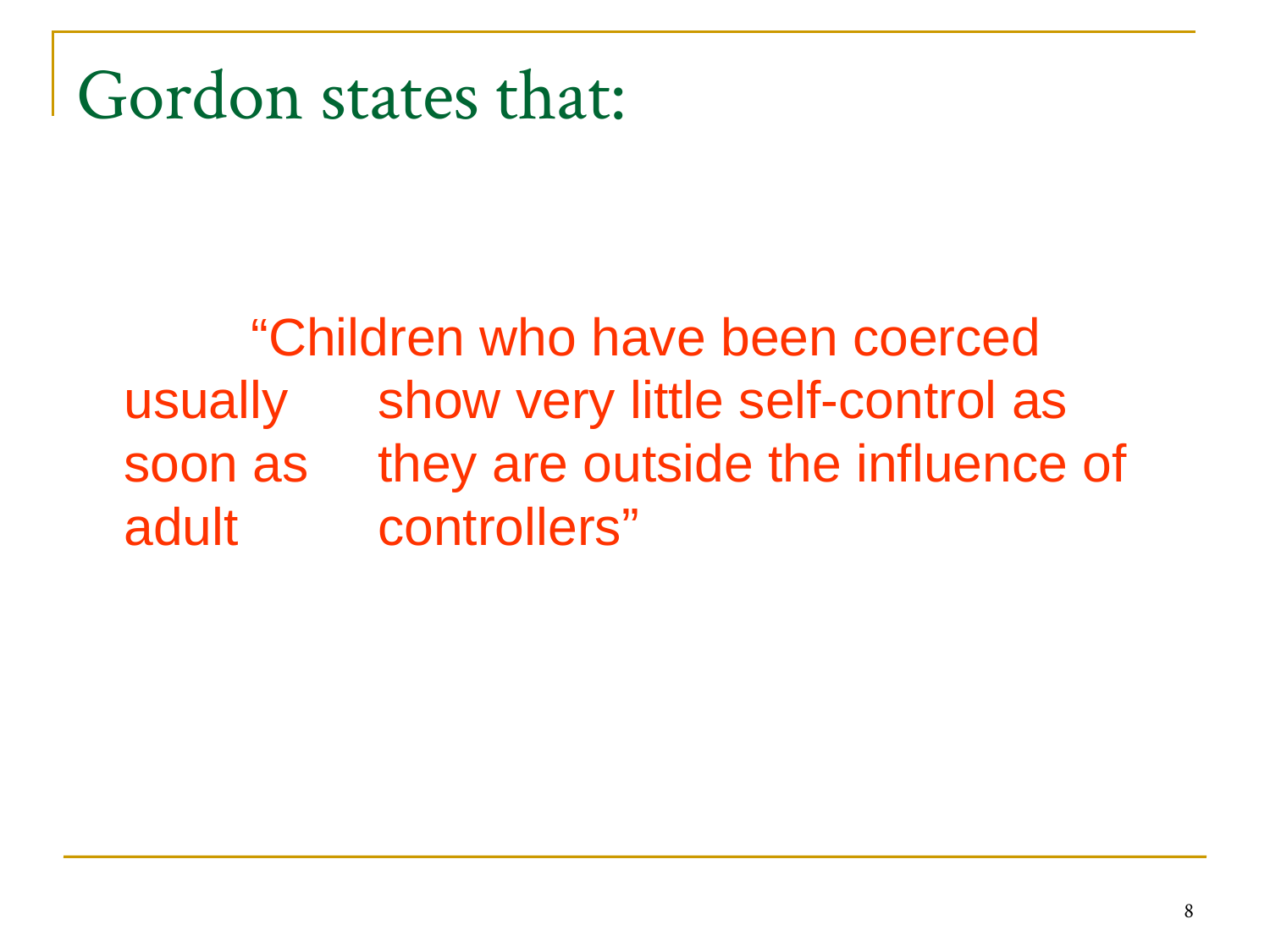

# Gordon states that:

	 	“Children who have been coerced usually 	show very little self-control as soon as 	they are outside the influence of adult 	controllers”
8